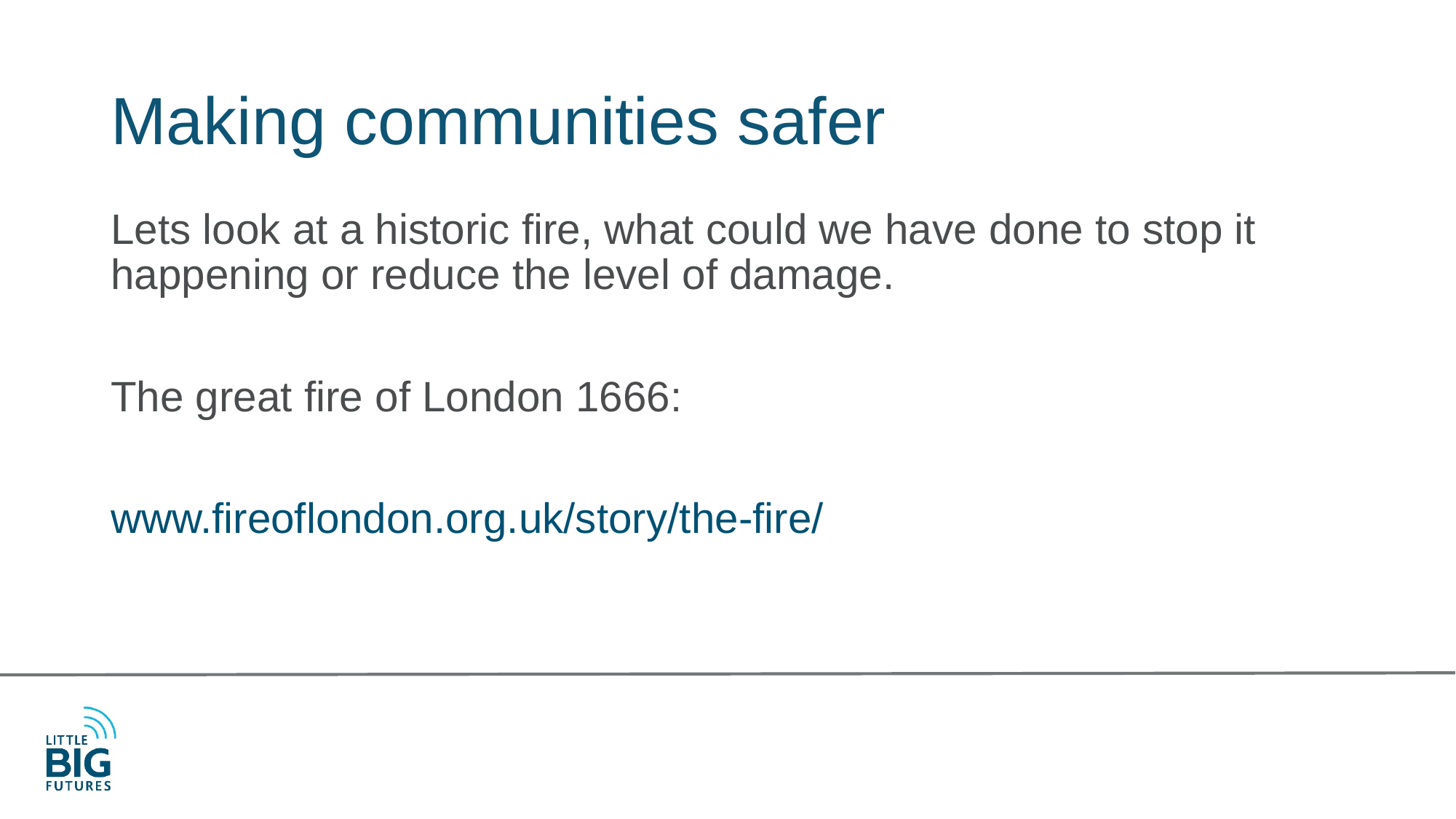

# Making communities safer
Lets look at a historic fire, what could we have done to stop it happening or reduce the level of damage.

The great fire of London 1666:

www.fireoflondon.org.uk/story/the-fire/